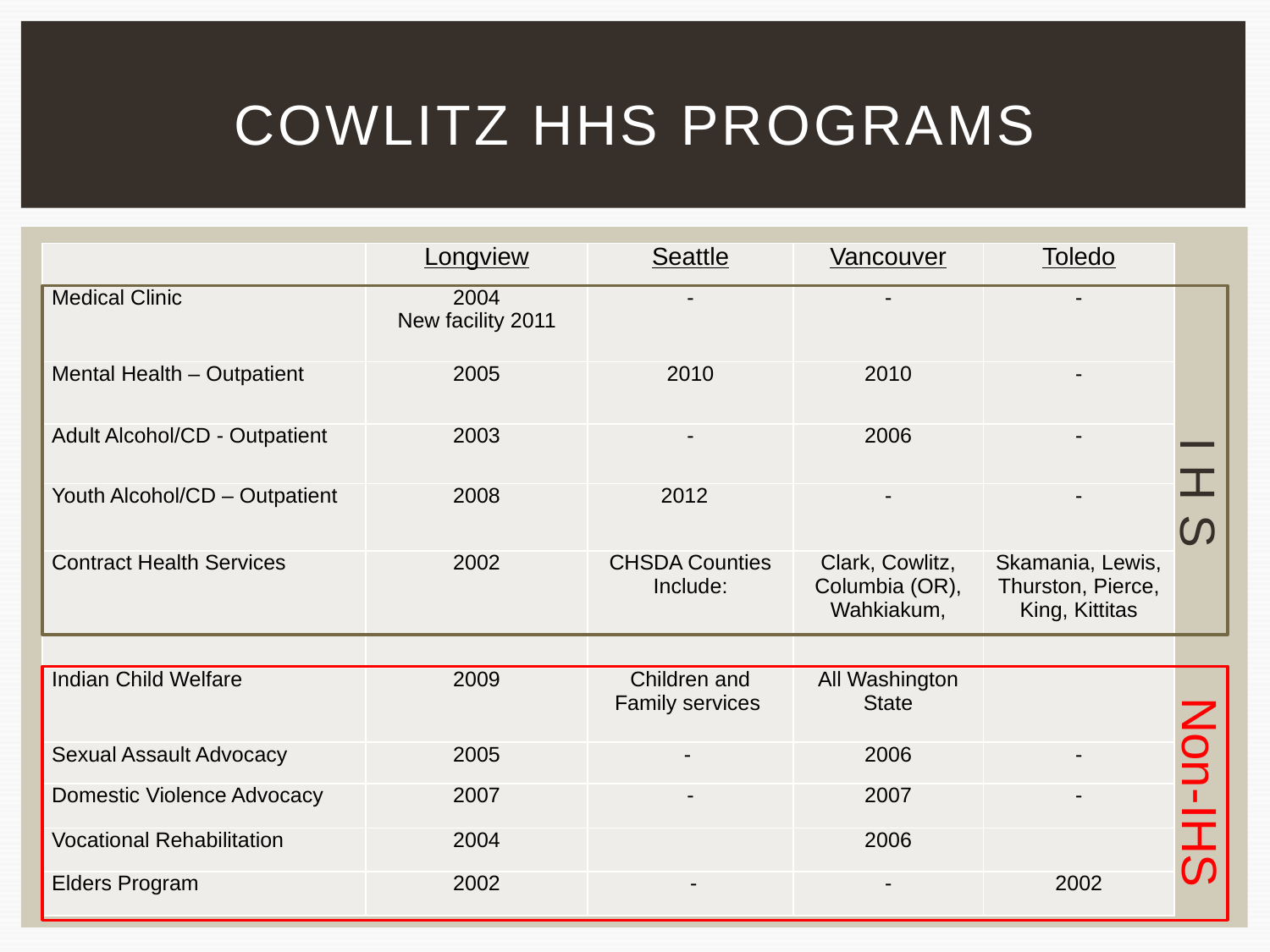

# Cowlitz HHS Programs
|  | Longview | Seattle | Vancouver | Toledo |
| --- | --- | --- | --- | --- |
| Medical Clinic | 2004 New facility 2011 | - | - | - |
| Mental Health – Outpatient | 2005 | 2010 | 2010 | - |
| Adult Alcohol/CD - Outpatient | 2003 | - | 2006 | - |
| Youth Alcohol/CD – Outpatient | 2008 | 2012 | - | - |
| Contract Health Services | 2002 | CHSDA Counties Include: | Clark, Cowlitz, Columbia (OR), Wahkiakum, | Skamania, Lewis, Thurston, Pierce, King, Kittitas |
| Indian Child Welfare | 2009 | Children and Family services | All Washington State |  |
| Sexual Assault Advocacy | 2005 | - | 2006 | - |
| Domestic Violence Advocacy | 2007 | - | 2007 | - |
| Vocational Rehabilitation | 2004 |  | 2006 |  |
| Elders Program | 2002 | - | - | 2002 |

I H S

Non-IHS